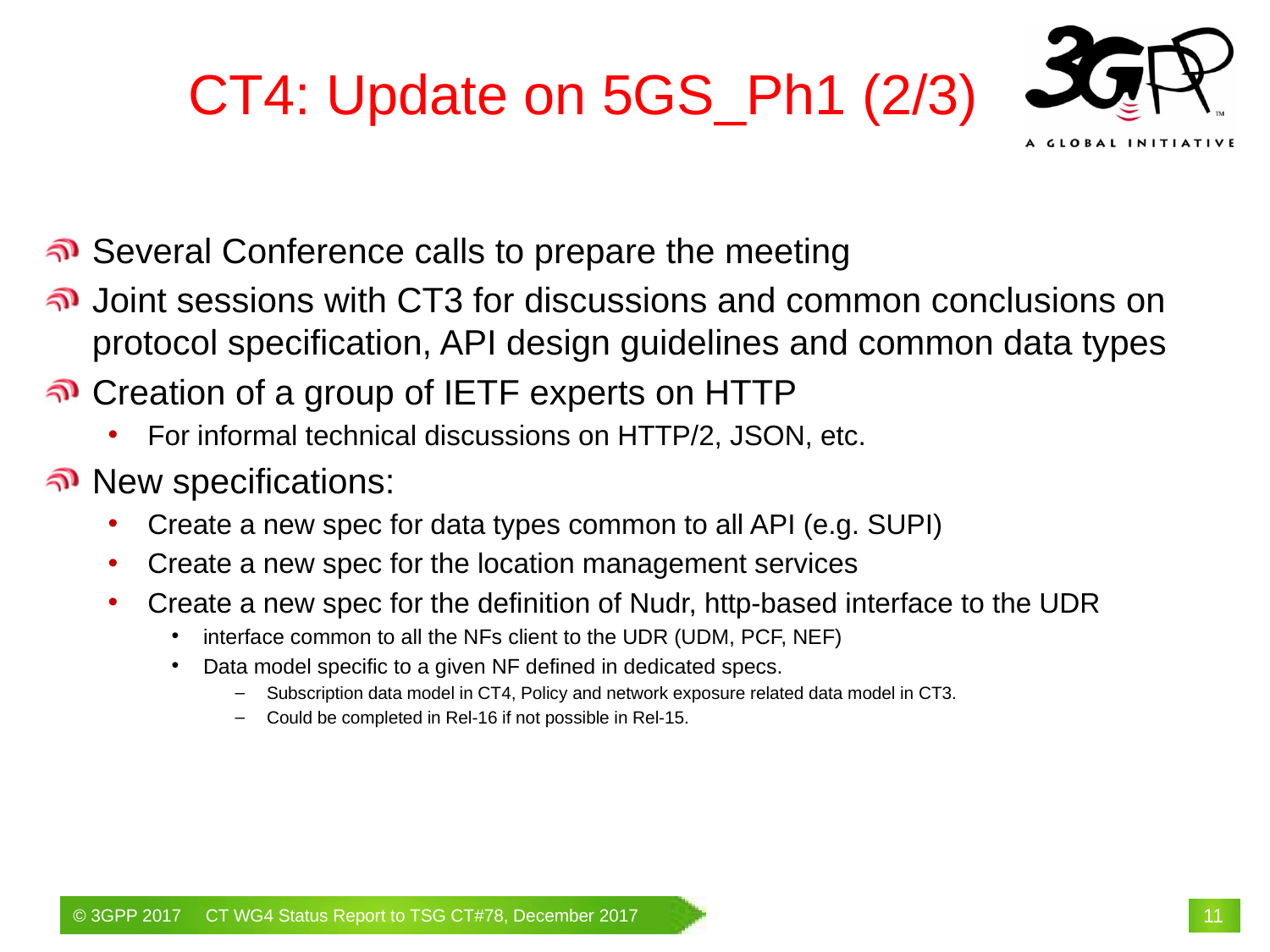

# CT4: Update on 5GS_Ph1 (2/3)
Several Conference calls to prepare the meeting
Joint sessions with CT3 for discussions and common conclusions on protocol specification, API design guidelines and common data types
Creation of a group of IETF experts on HTTP
For informal technical discussions on HTTP/2, JSON, etc.
New specifications:
Create a new spec for data types common to all API (e.g. SUPI)
Create a new spec for the location management services
Create a new spec for the definition of Nudr, http-based interface to the UDR
interface common to all the NFs client to the UDR (UDM, PCF, NEF)
Data model specific to a given NF defined in dedicated specs.
Subscription data model in CT4, Policy and network exposure related data model in CT3.
Could be completed in Rel-16 if not possible in Rel-15.